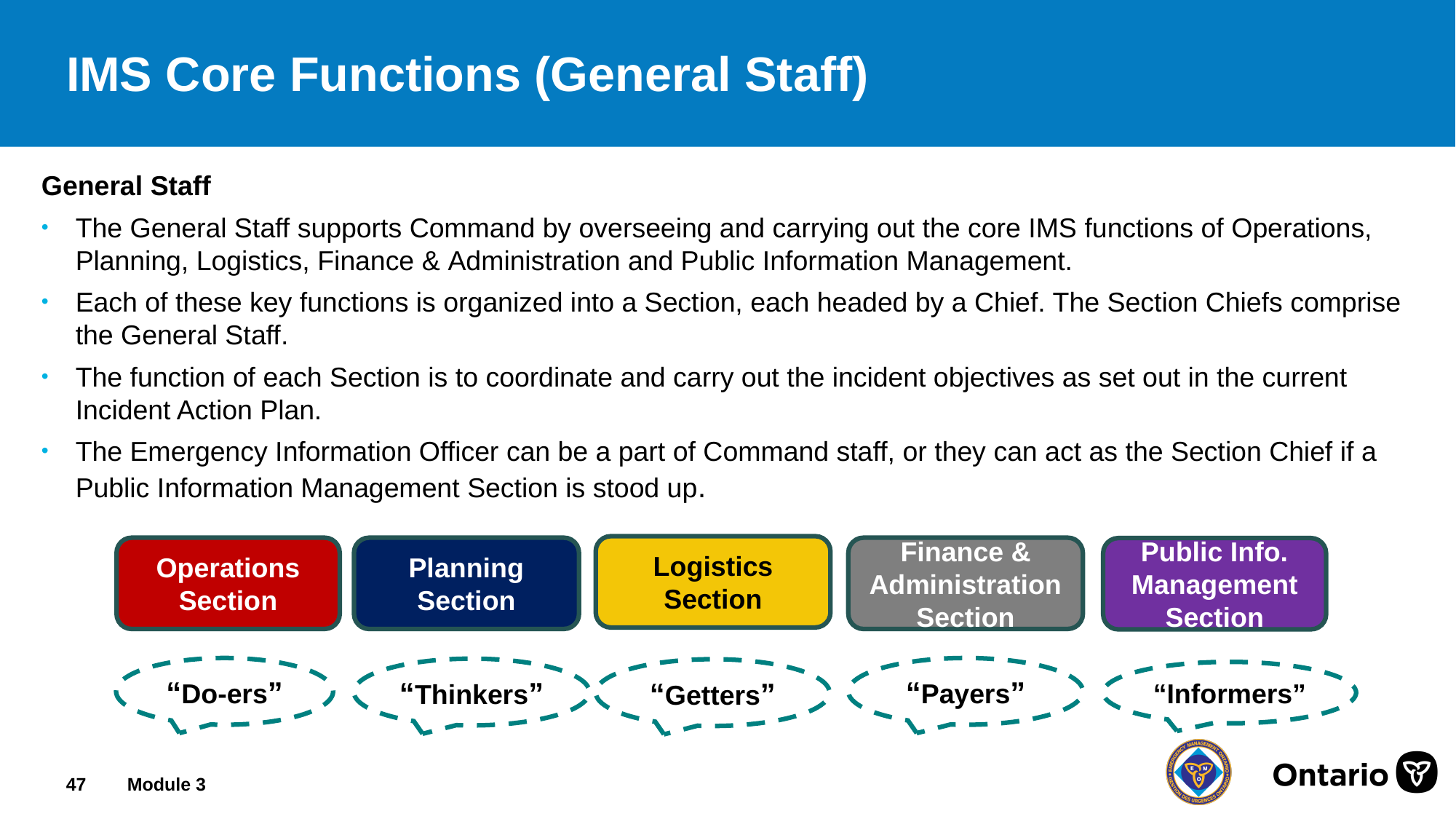

# IMS Core Functions (General Staff)
General Staff
The General Staff supports Command by overseeing and carrying out the core IMS functions of Operations, Planning, Logistics, Finance & Administration and Public Information Management.
Each of these key functions is organized into a Section, each headed by a Chief. The Section Chiefs comprise the General Staff.
The function of each Section is to coordinate and carry out the incident objectives as set out in the current Incident Action Plan.
The Emergency Information Officer can be a part of Command staff, or they can act as the Section Chief if a Public Information Management Section is stood up.

Logistics Section
Operations Section
Planning Section
Finance & Administration Section
Public Info. Management Section
“Do-ers”
“Payers”
“Thinkers”
“Getters”
“Informers”
47
Module 3